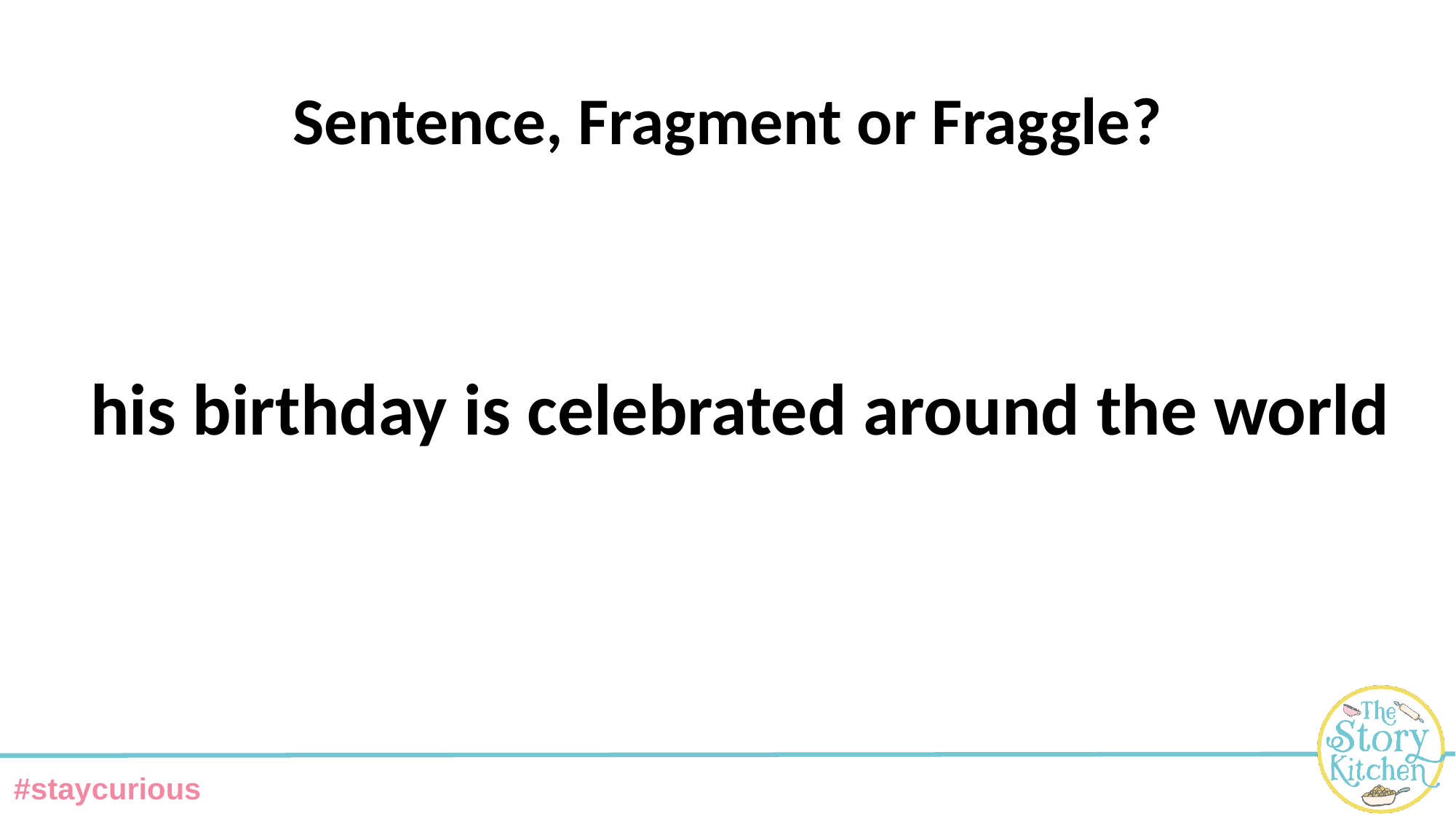

# Sentence, Fragment or Fraggle?
his birthday is celebrated around the world